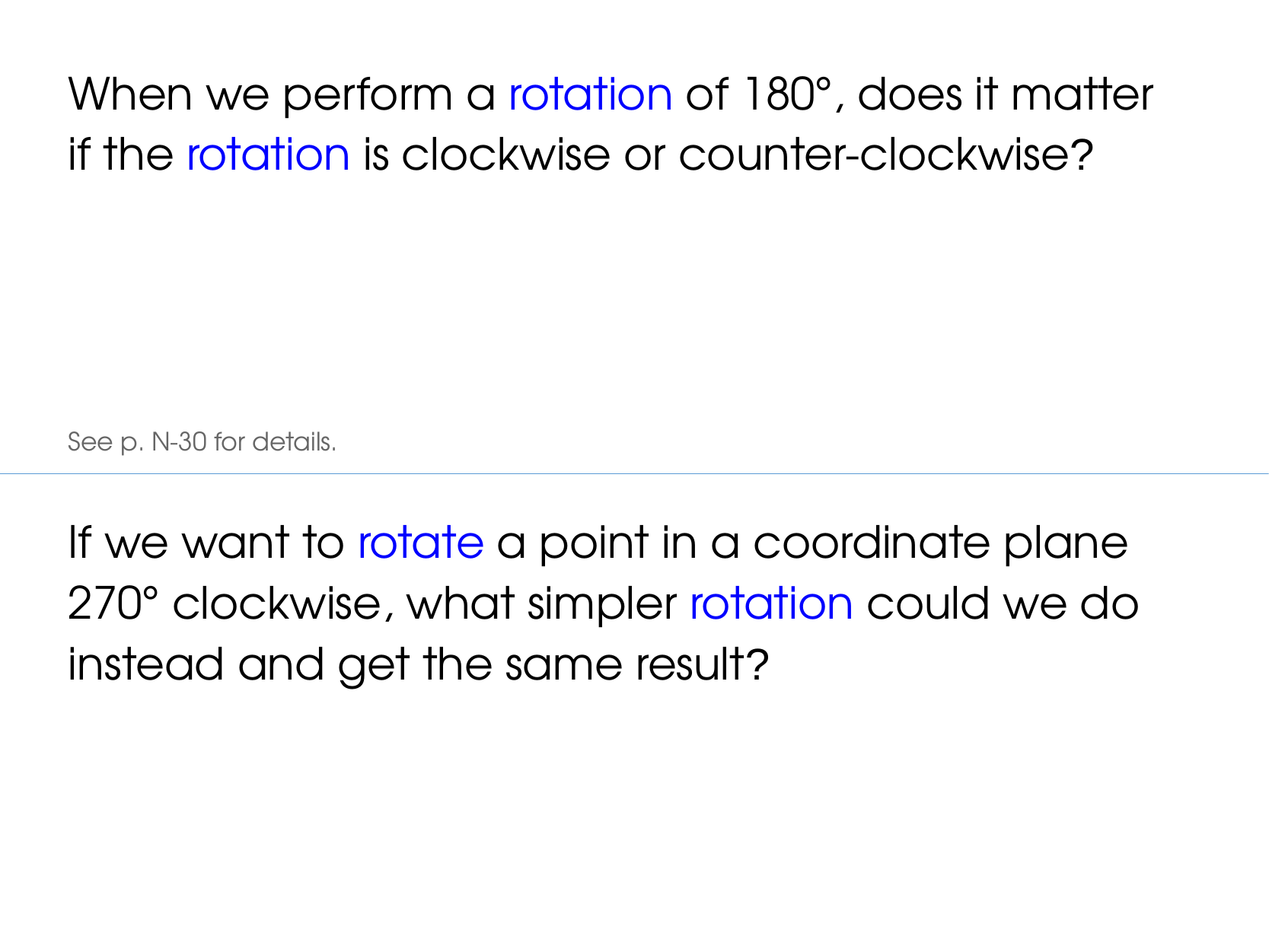

When we perform a rotation of 180°, does it matter if the rotation is clockwise or counter-clockwise?
See p. N-30 for details.
If we want to rotate a point in a coordinate plane 270° clockwise, what simpler rotation could we do instead and get the same result?